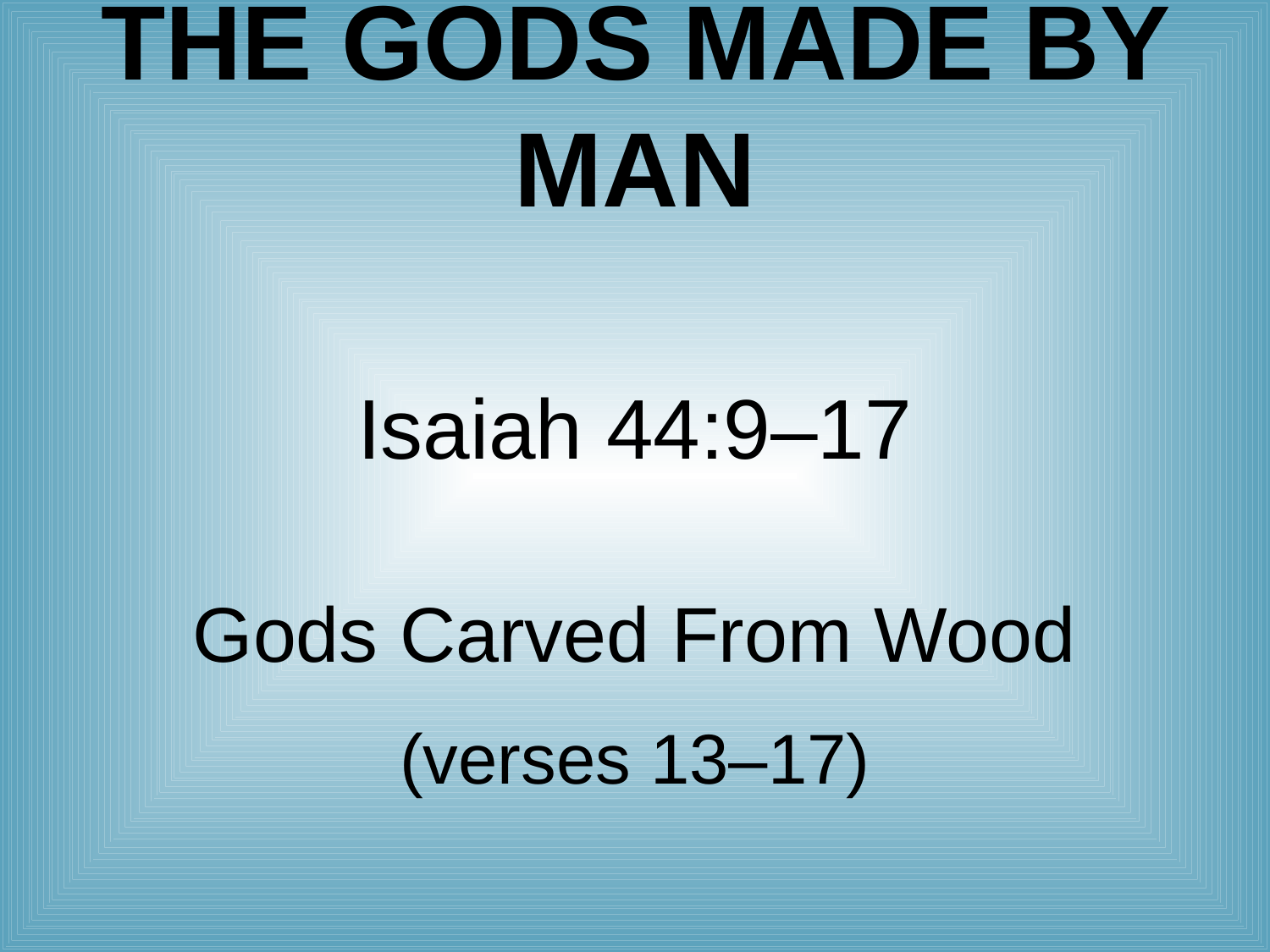

# The Gods Made by Man
Isaiah 44:9–17

Gods Carved From Wood
(verses 13–17)